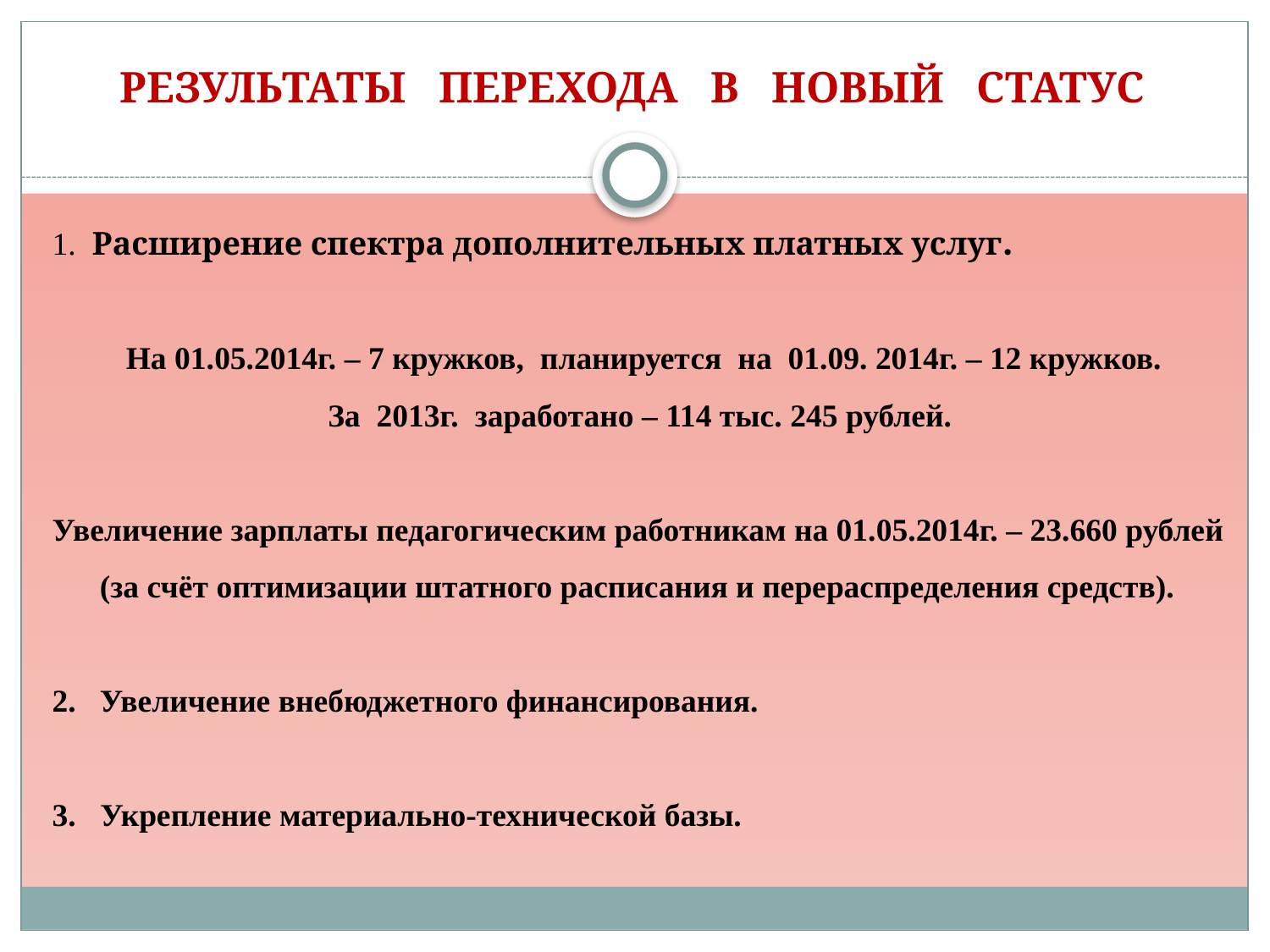

# РЕЗУЛЬТАТЫ   ПЕРЕХОДА   В   НОВЫЙ   СТАТУС
1.  Расширение спектра дополнительных платных услуг.

 На 01.05.2014г. – 7 кружков,  планируется  на  01.09. 2014г. – 12 кружков.
За  2013г.  заработано – 114 тыс. 245 рублей.

Увеличение зарплаты педагогическим работникам на 01.05.2014г. – 23.660 рублей (за счёт оптимизации штатного расписания и перераспределения средств).

Увеличение внебюджетного финансирования.

3.   Укрепление материально-технической базы.